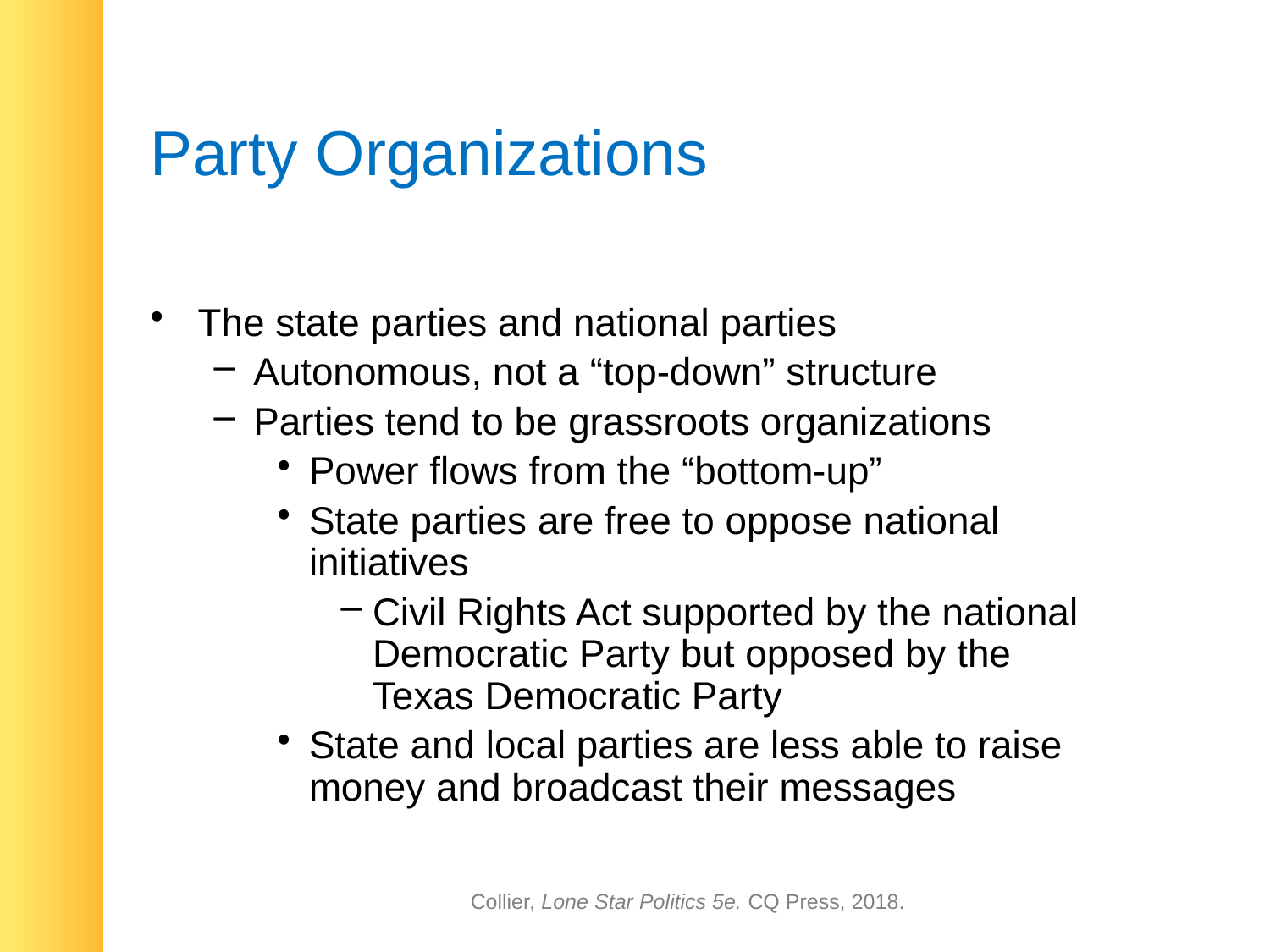

# Party Organizations
The state parties and national parties
Autonomous, not a “top-down” structure
Parties tend to be grassroots organizations
Power flows from the “bottom-up”
State parties are free to oppose national initiatives
Civil Rights Act supported by the national Democratic Party but opposed by the Texas Democratic Party
State and local parties are less able to raise money and broadcast their messages

Collier, Lone Star Politics 5e. CQ Press, 2018.